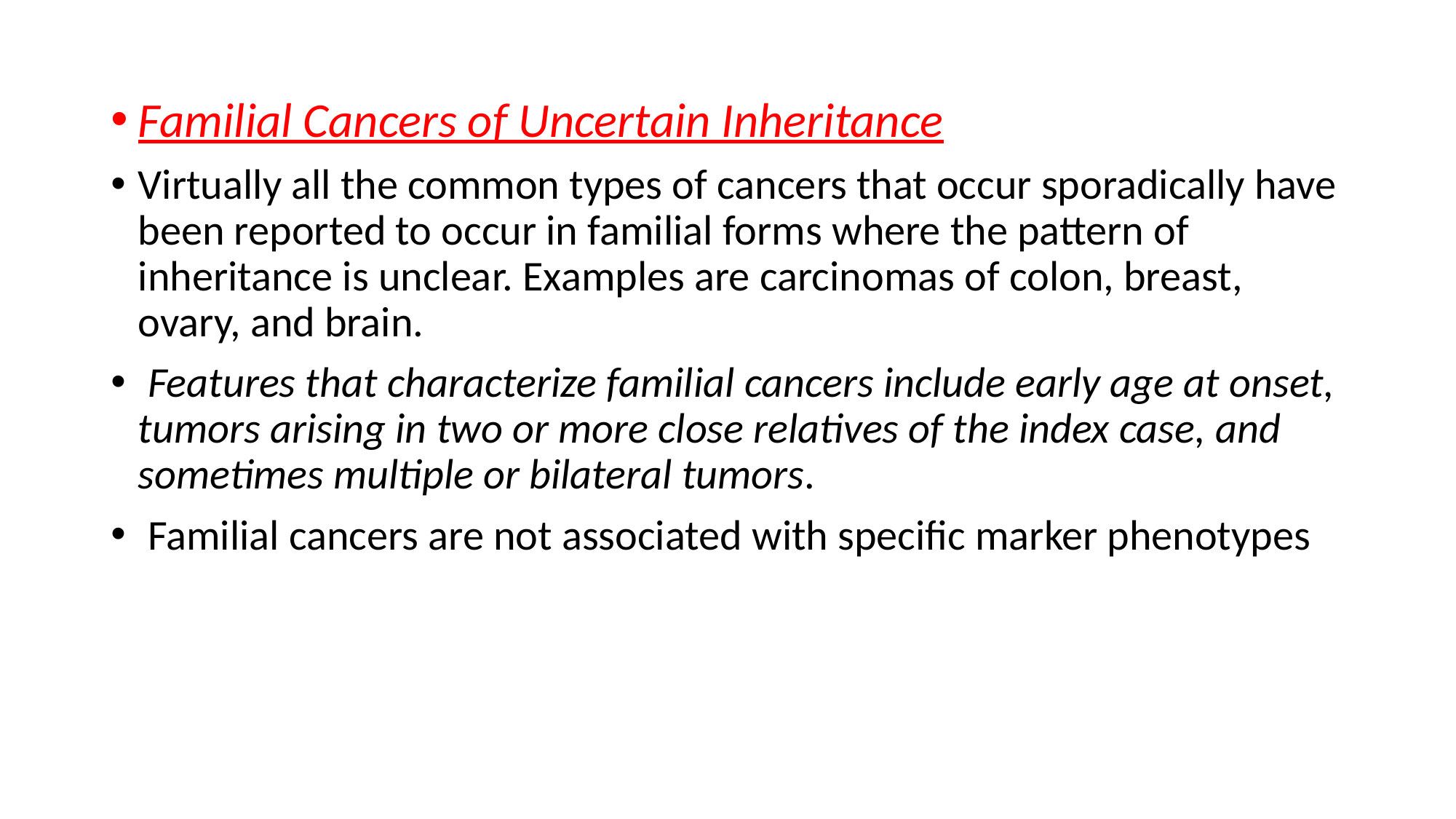

Familial Cancers of Uncertain Inheritance
Virtually all the common types of cancers that occur sporadically have been reported to occur in familial forms where the pattern of inheritance is unclear. Examples are carcinomas of colon, breast, ovary, and brain.
 Features that characterize familial cancers include early age at onset, tumors arising in two or more close relatives of the index case, and sometimes multiple or bilateral tumors.
 Familial cancers are not associated with specific marker phenotypes